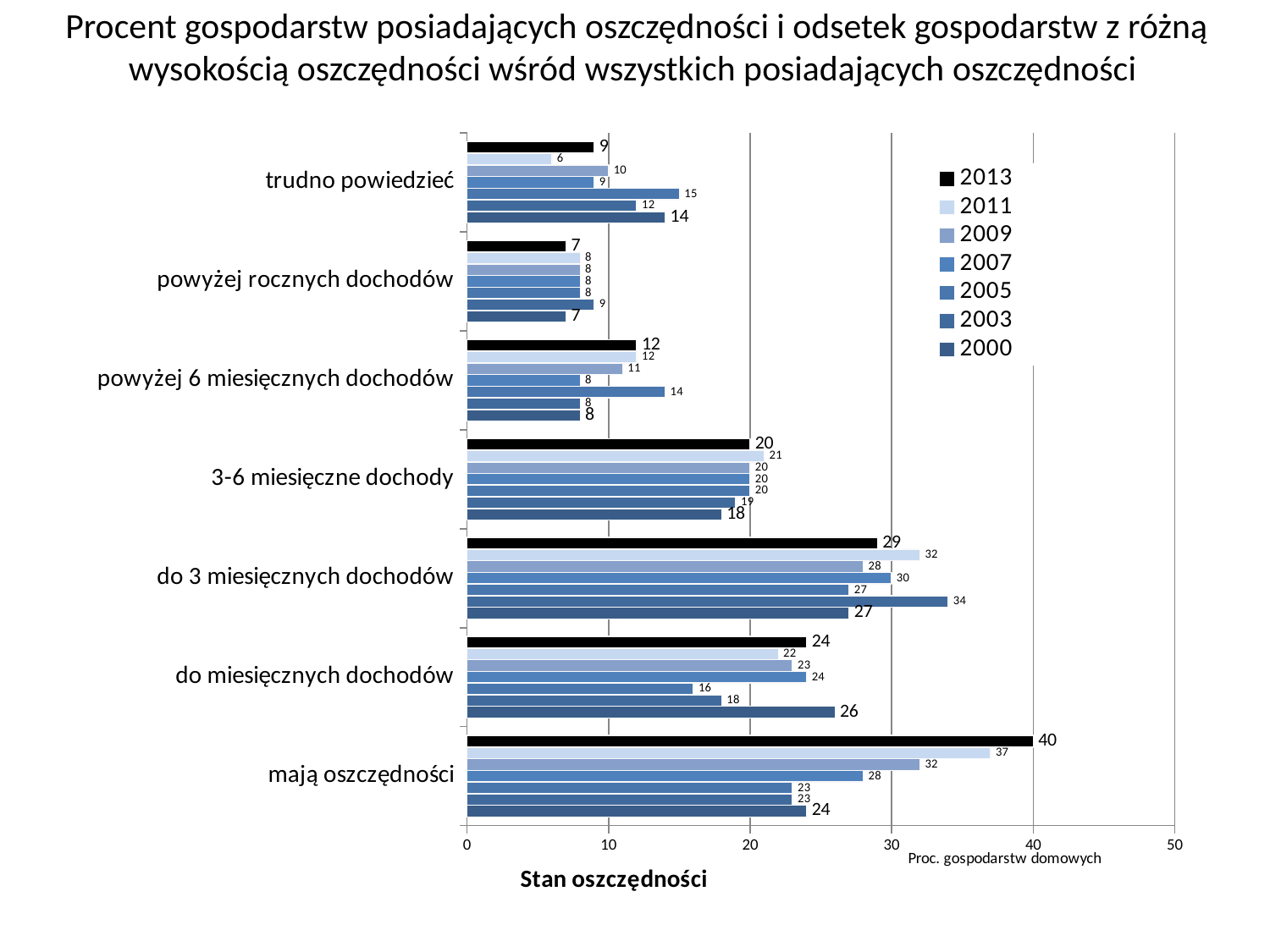

Procent gospodarstw posiadających oszczędności i odsetek gospodarstw z różną wysokością oszczędności wśród wszystkich posiadających oszczędności

### Chart

| Category | 2000 | 2003 | 2005 | 2007 | 2009 | 2011 | 2013 |
|---|---|---|---|---|---|---|---|
| mają oszczędności | 24.0 | 23.0 | 23.0 | 28.0 | 32.0 | 37.0 | 40.0 |
| do miesięcznych dochodów | 26.0 | 18.0 | 16.0 | 24.0 | 23.0 | 22.0 | 24.0 |
|  do 3 miesięcznych dochodów | 27.0 | 34.0 | 27.0 | 30.0 | 28.0 | 32.0 | 29.0 |
| 3-6 miesięczne dochody | 18.0 | 19.0 | 20.0 | 20.0 | 20.0 | 21.0 | 20.0 |
| powyżej 6 miesięcznych dochodów | 8.0 | 8.0 | 14.0 | 8.0 | 11.0 | 12.0 | 12.0 |
| powyżej rocznych dochodów | 7.0 | 9.0 | 8.0 | 8.0 | 8.0 | 8.0 | 7.0 |
| trudno powiedzieć | 14.0 | 12.0 | 15.0 | 9.0 | 10.0 | 6.0 | 9.0 |